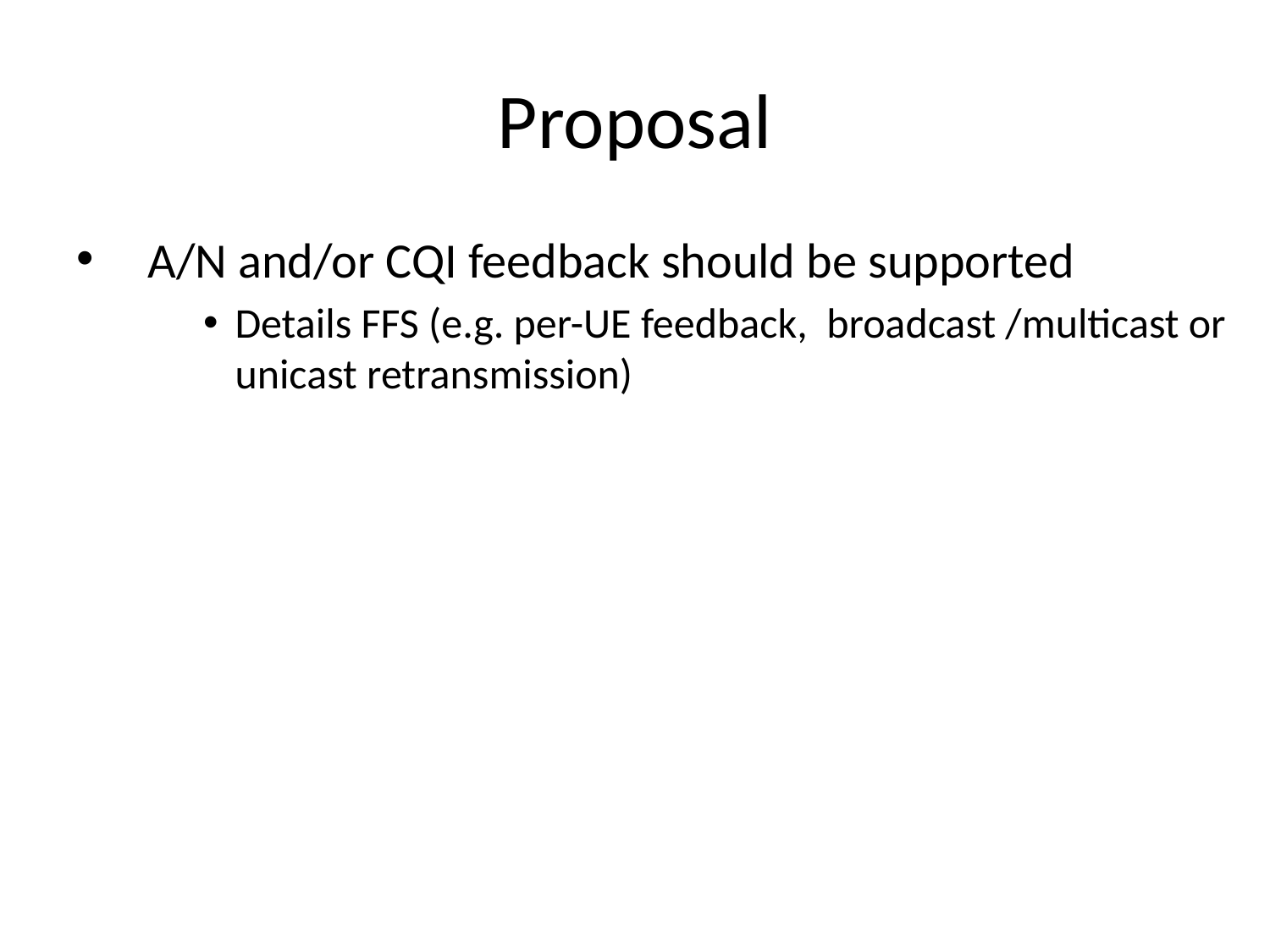

# Proposal
A/N and/or CQI feedback should be supported
Details FFS (e.g. per-UE feedback,  broadcast /multicast or unicast retransmission)